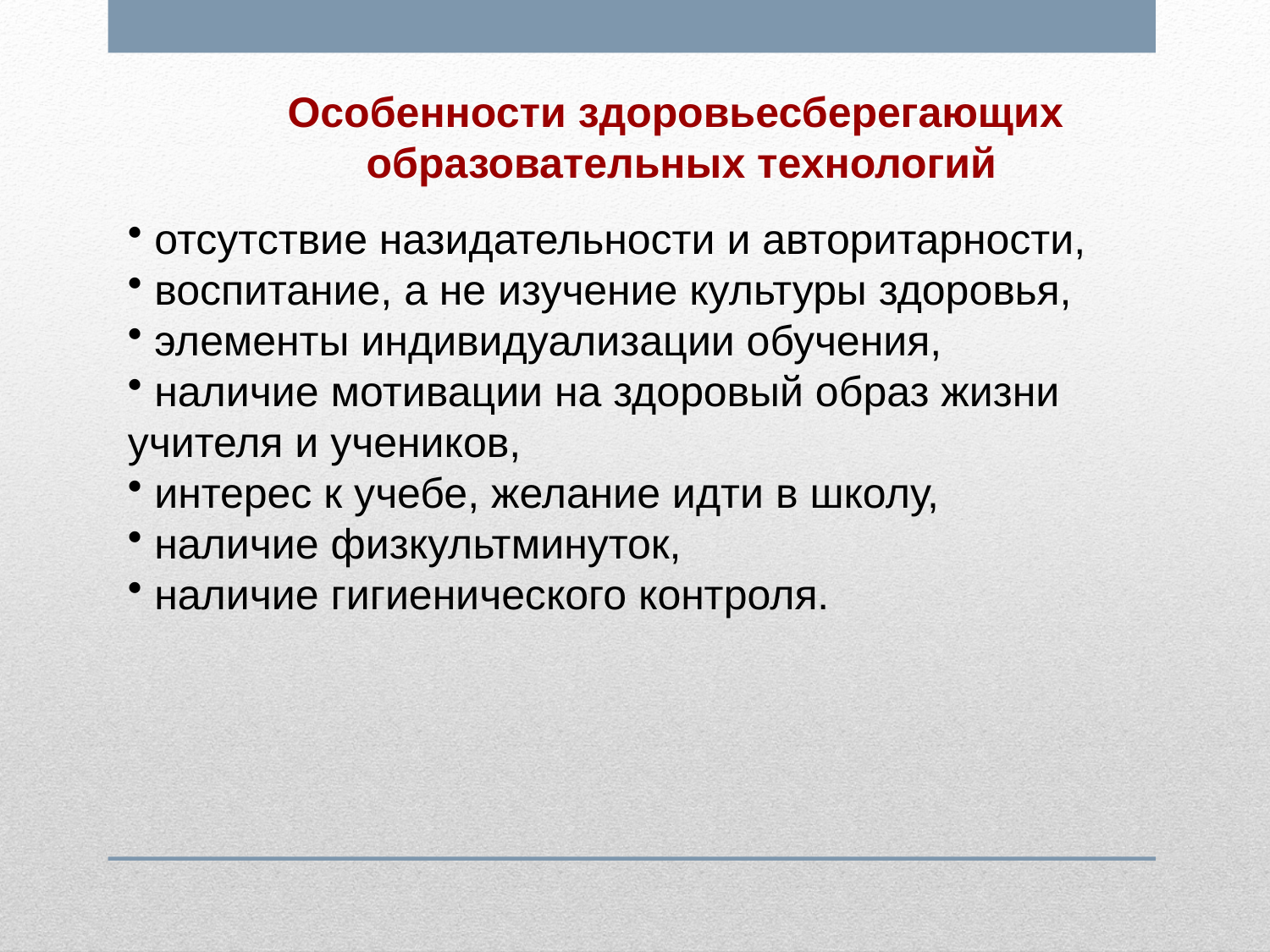

Особенности здоровьесберегающих
образовательных технологий

 отсутствие назидательности и авторитарности,
 воспитание, а не изучение культуры здоровья,
 элементы индивидуализации обучения,
 наличие мотивации на здоровый образ жизни учителя и учеников,
 интерес к учебе, желание идти в школу,
 наличие физкультминуток,
 наличие гигиенического контроля.